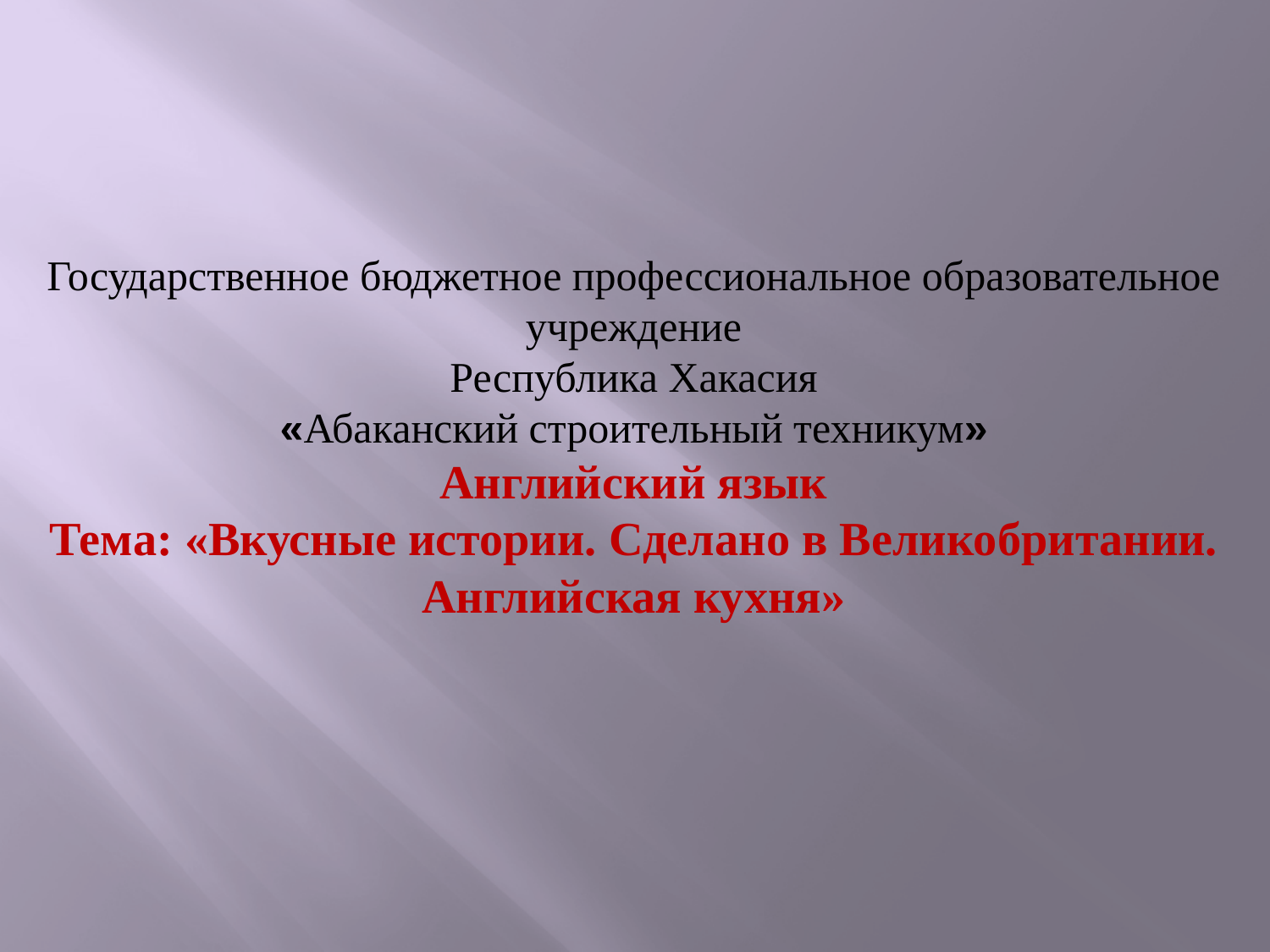

# Государственное бюджетное профессиональное образовательное учреждение Республика Хакасия «Абаканский строительный техникум» Английский язык Тема: «Вкусные истории. Сделано в Великобритании. Английская кухня»